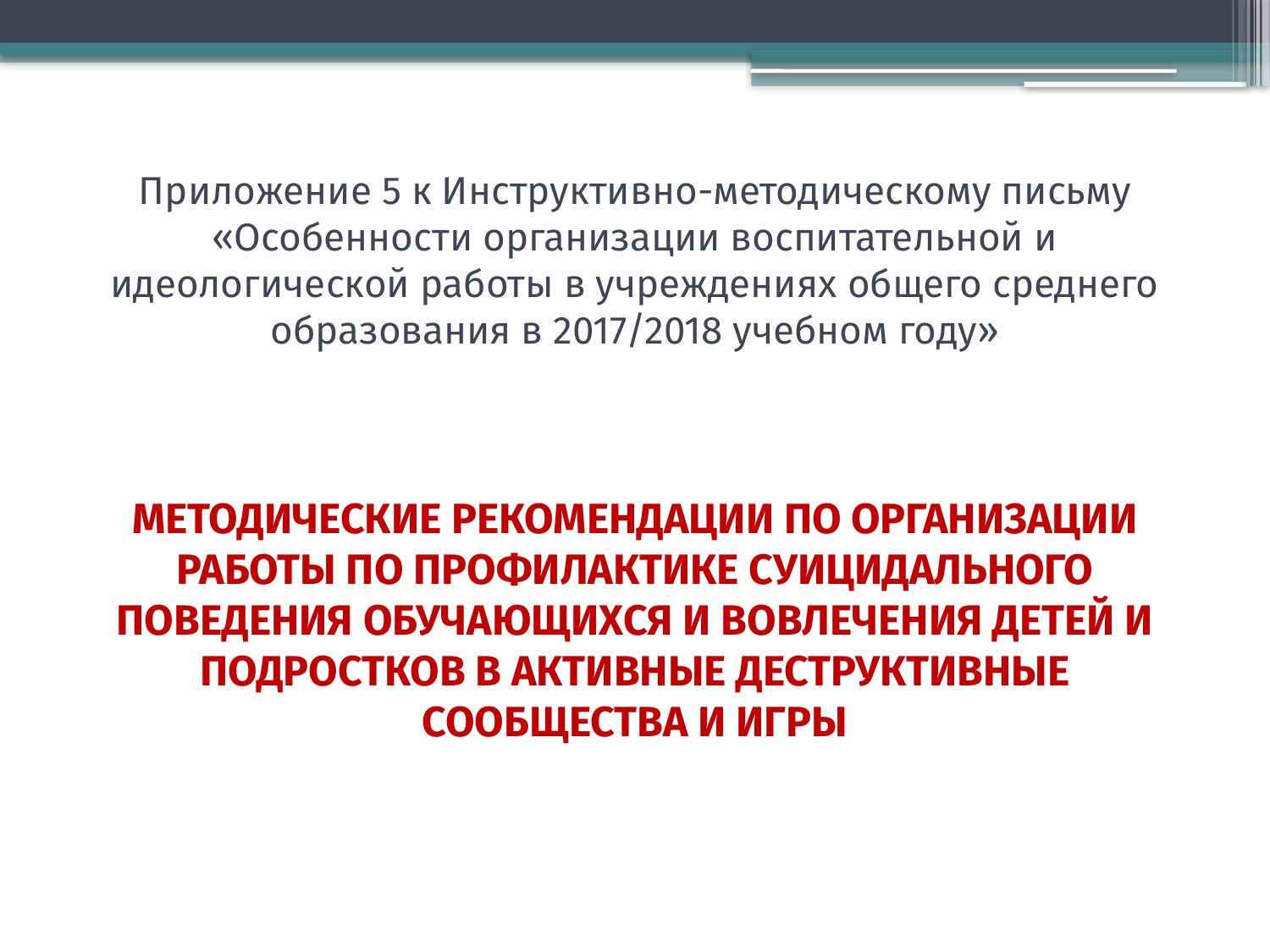

# Приложение 5 к Инструктивно-методическому письму «Особенности организации воспитательной и идеологической работы в учреждениях общего среднего образования в 2017/2018 учебном году»   МЕТОДИЧЕСКИЕ РЕКОМЕНДАЦИИ ПО ОРГАНИЗАЦИИ РАБОТЫ ПО ПРОФИЛАКТИКЕ СУИЦИДАЛЬНОГО ПОВЕДЕНИЯ ОБУЧАЮЩИХСЯ И ВОВЛЕЧЕНИЯ ДЕТЕЙ И ПОДРОСТКОВ В АКТИВНЫЕ ДЕСТРУКТИВНЫЕ СООБЩЕСТВА И ИГРЫ